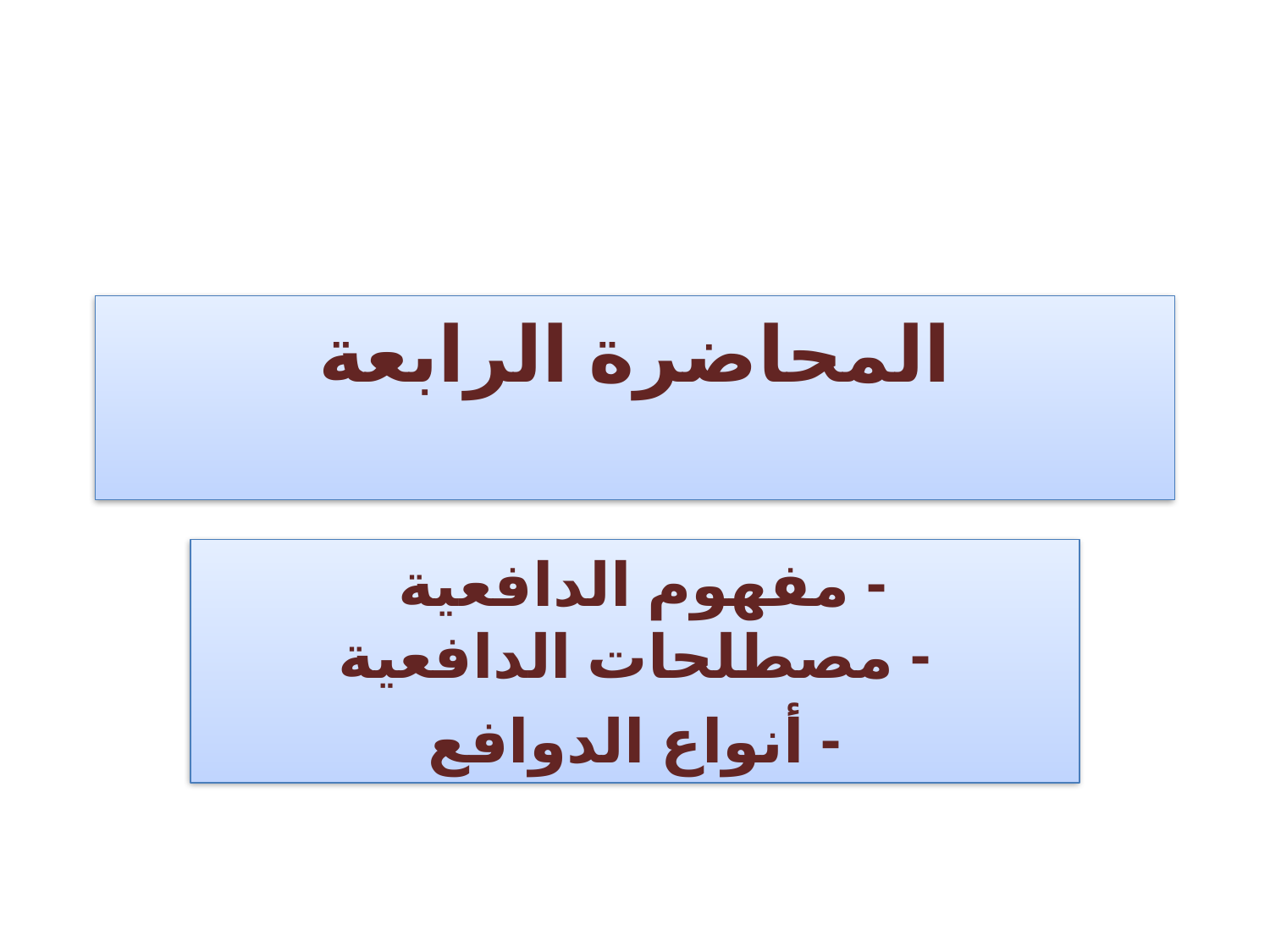

# المحاضرة الرابعة
- مفهوم الدافعية
- مصطلحات الدافعية
- أنواع الدوافع